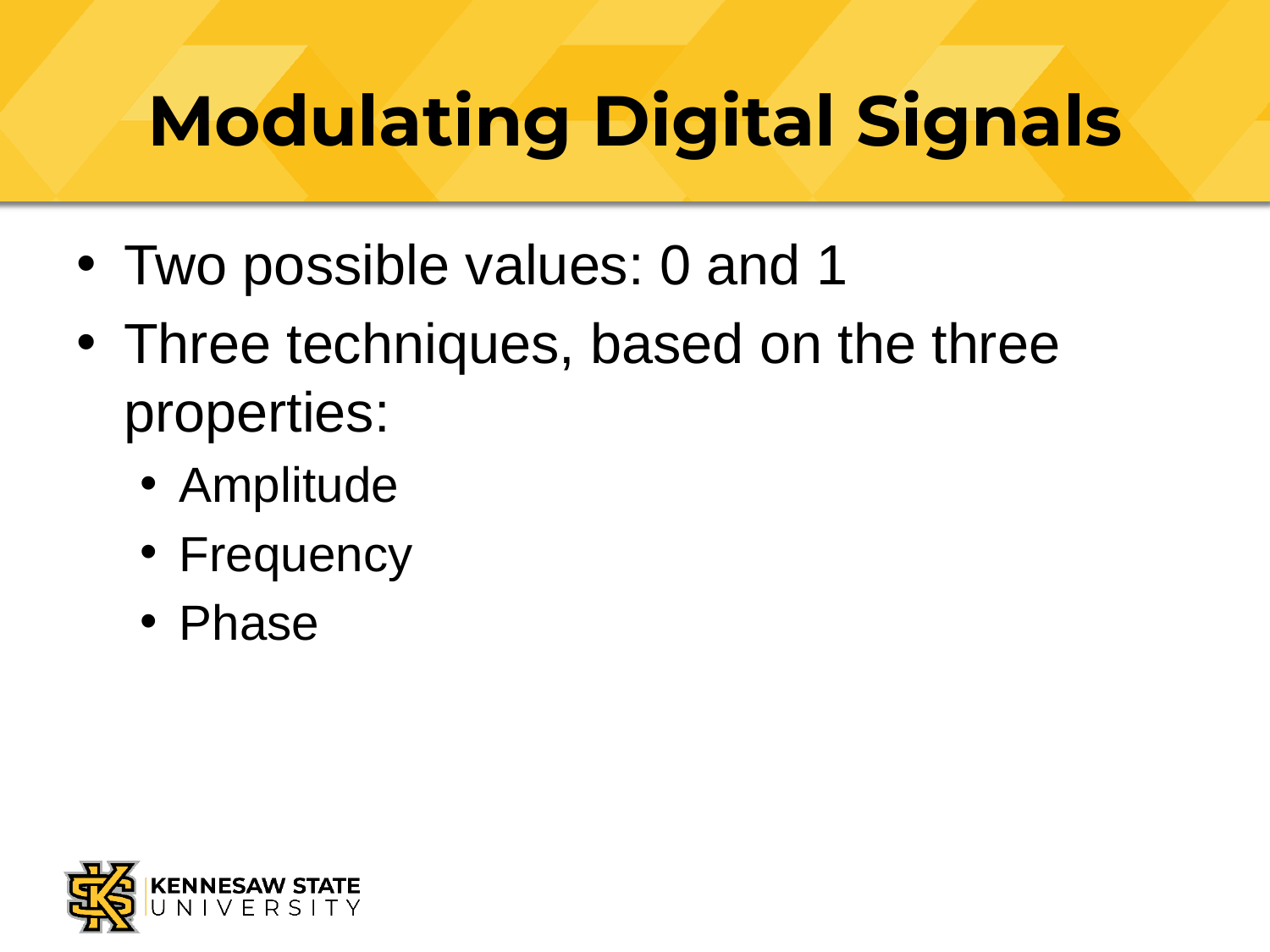

# Modulating Digital Signals
Two possible values: 0 and 1
Three techniques, based on the three properties:
Amplitude
Frequency
Phase